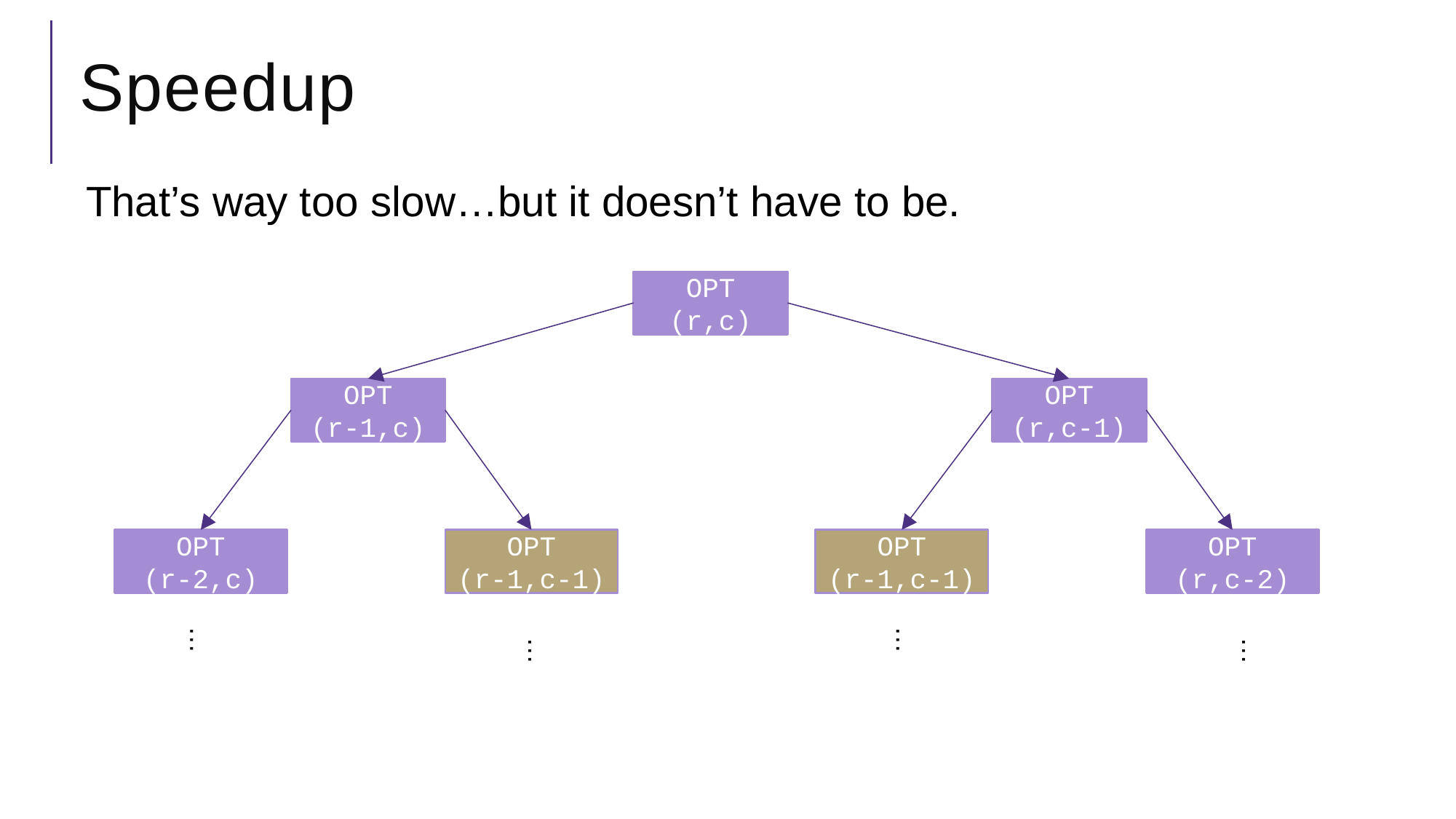

# Speedup
That’s way too slow…but it doesn’t have to be.
OPT
(r,c)
OPT
(r-1,c)
OPT
(r,c-1)
OPT
(r-2,c)
OPT
(r-1,c-1)
OPT
(r-1,c-1)
OPT
(r,c-2)
…
…
…
…